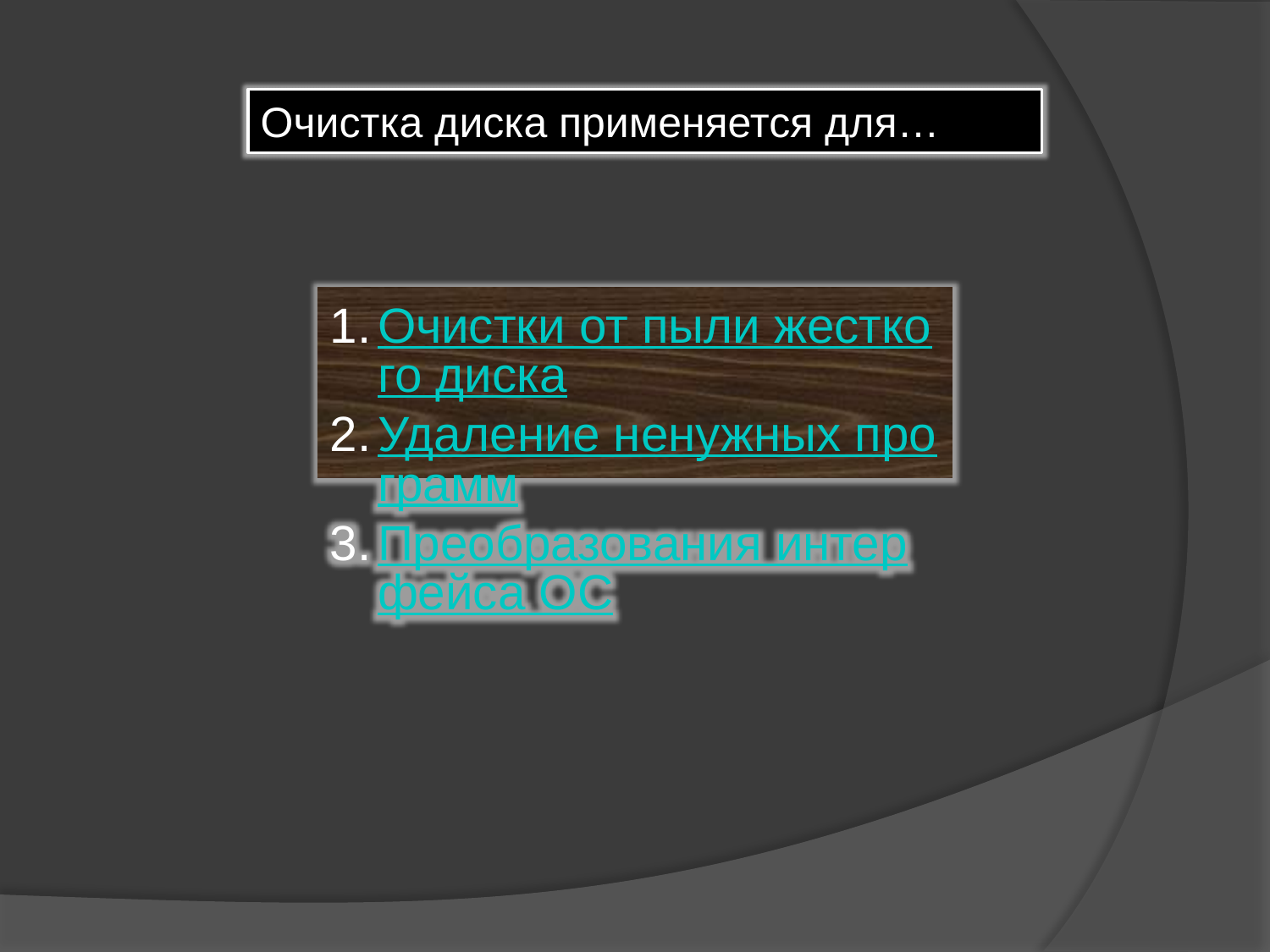

Очистка диска применяется для…
Очистки от пыли жесткого диска
Удаление ненужных программ
Преобразования интерфейса ОС